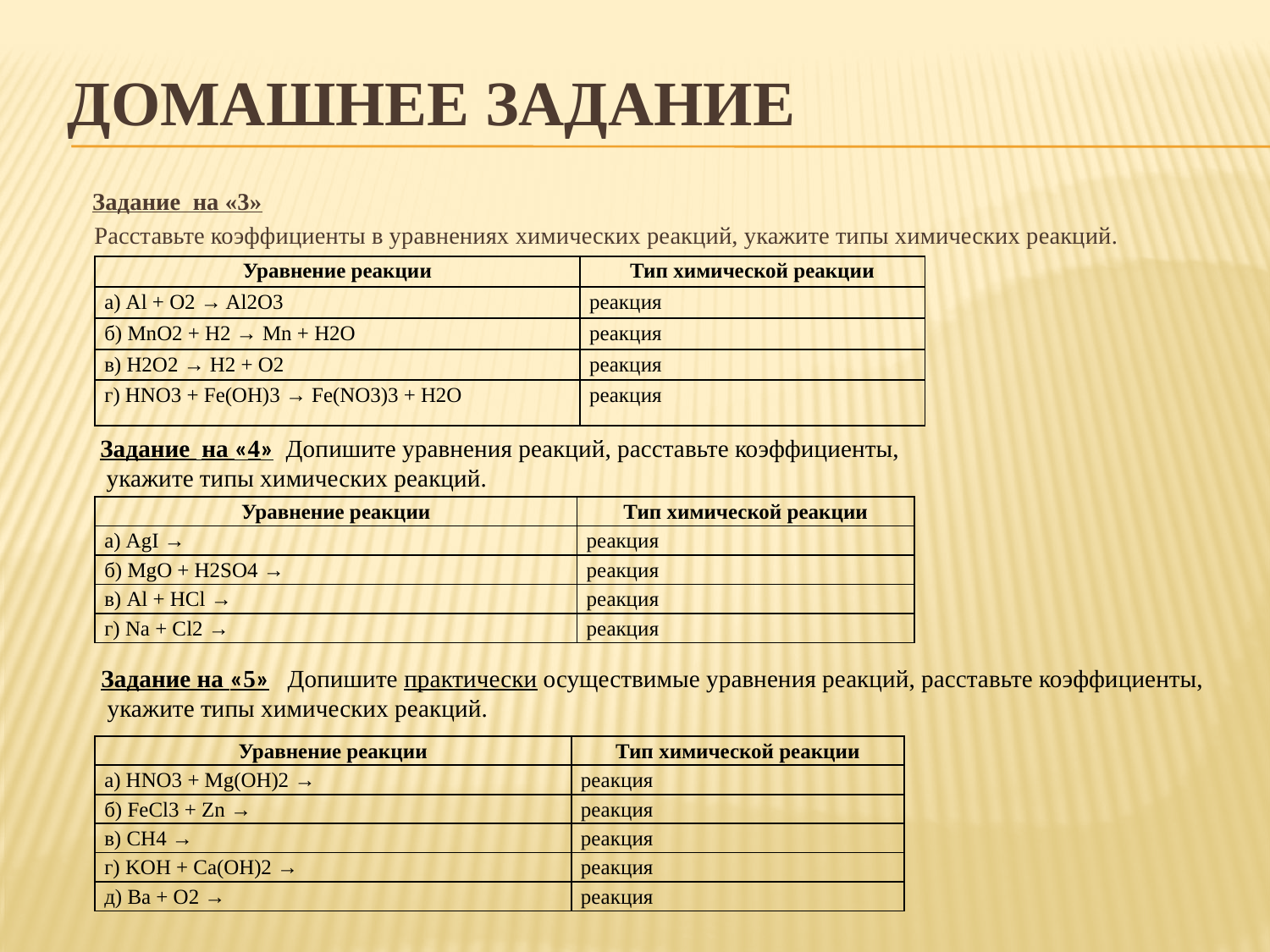

# Домашнее задание
     Задание  на «3»
      Расставьте коэффициенты в уравнениях химических реакций, укажите типы химических реакций.

| Уравнение реакции | Тип химической реакции |
| --- | --- |
| а) Al + O2 → Al2O3 | реакция |
| б) MnO2 + H2 → Mn + H2O | реакция |
| в) H2O2 → H2 + O2 | реакция |
| г) HNO3 + Fe(OH)3 → Fe(NO3)3 + H2O | реакция |
Задание  на «4»  Допишите уравнения реакций, расставьте коэффициенты,
 укажите типы химических реакций.
| Уравнение реакции | Тип химической реакции |
| --- | --- |
| а) AgI → | реакция |
| б) MgO + H2SO4 → | реакция |
| в) Al + HCl → | реакция |
| г) Na + Cl2 → | реакция |
Задание на «5»   Допишите практически осуществимые уравнения реакций, расставьте коэффициенты,
 укажите типы химических реакций.
| Уравнение реакции | Тип химической реакции |
| --- | --- |
| а) HNO3 + Mg(OH)2 → | реакция |
| б) FeCl3 + Zn → | реакция |
| в) CH4 → | реакция |
| г) KOH + Ca(OH)2 → | реакция |
| д) Ba + O2 → | реакция |